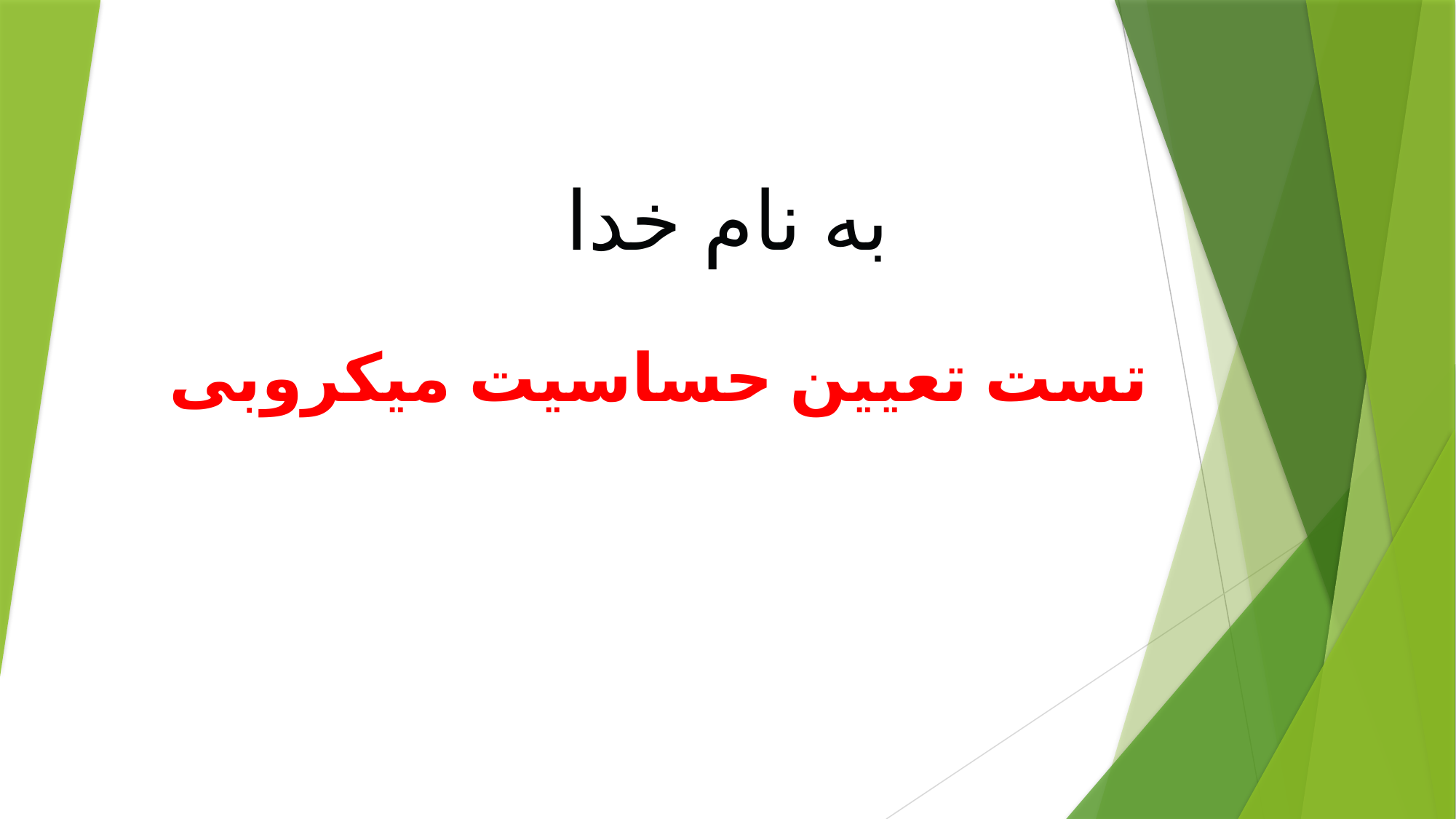

# به نام خدا
تست تعیین حساسیت میکروبی